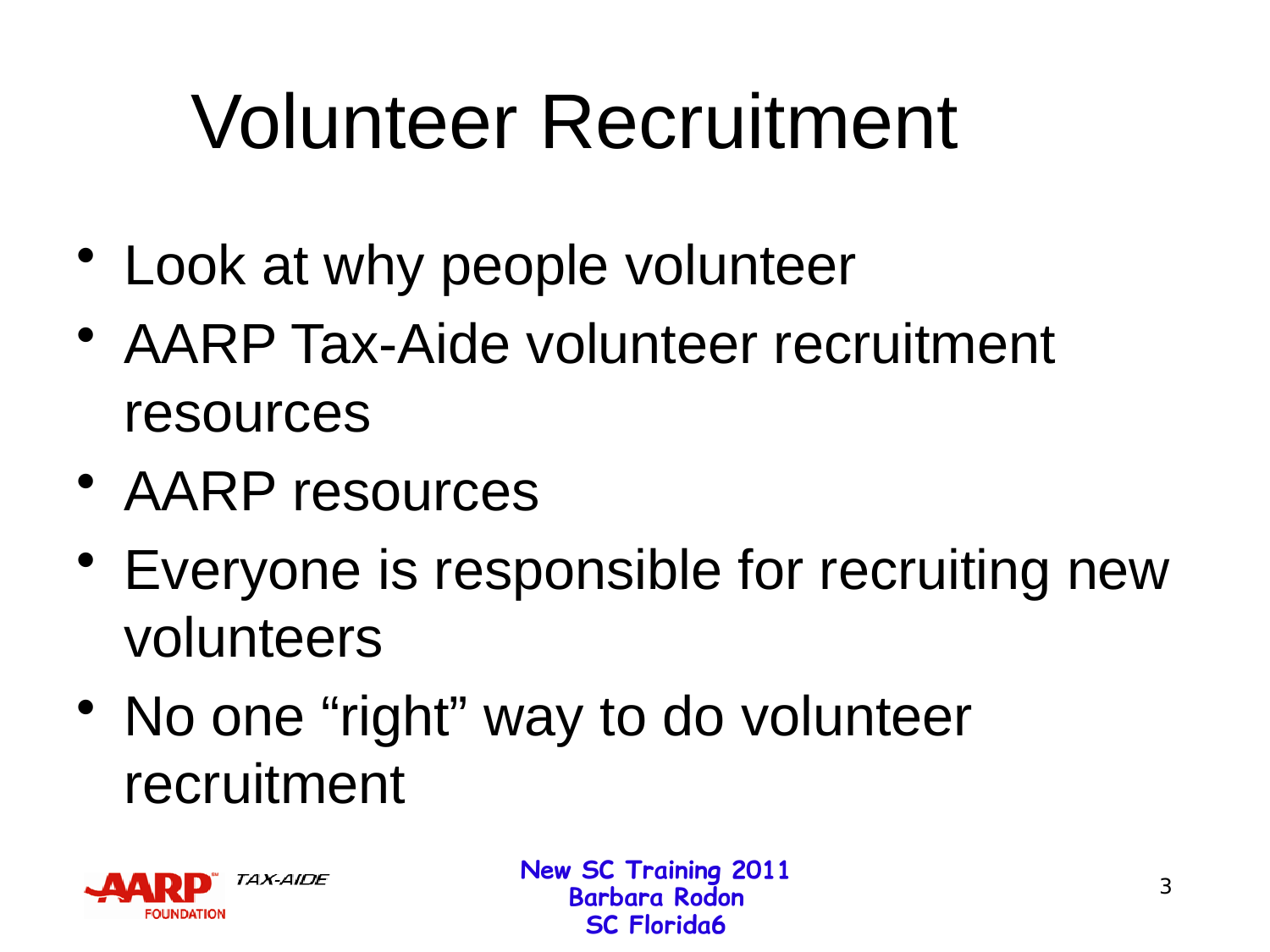

# Volunteer Recruitment
Look at why people volunteer
AARP Tax-Aide volunteer recruitment resources
AARP resources
Everyone is responsible for recruiting new volunteers
No one “right” way to do volunteer recruitment